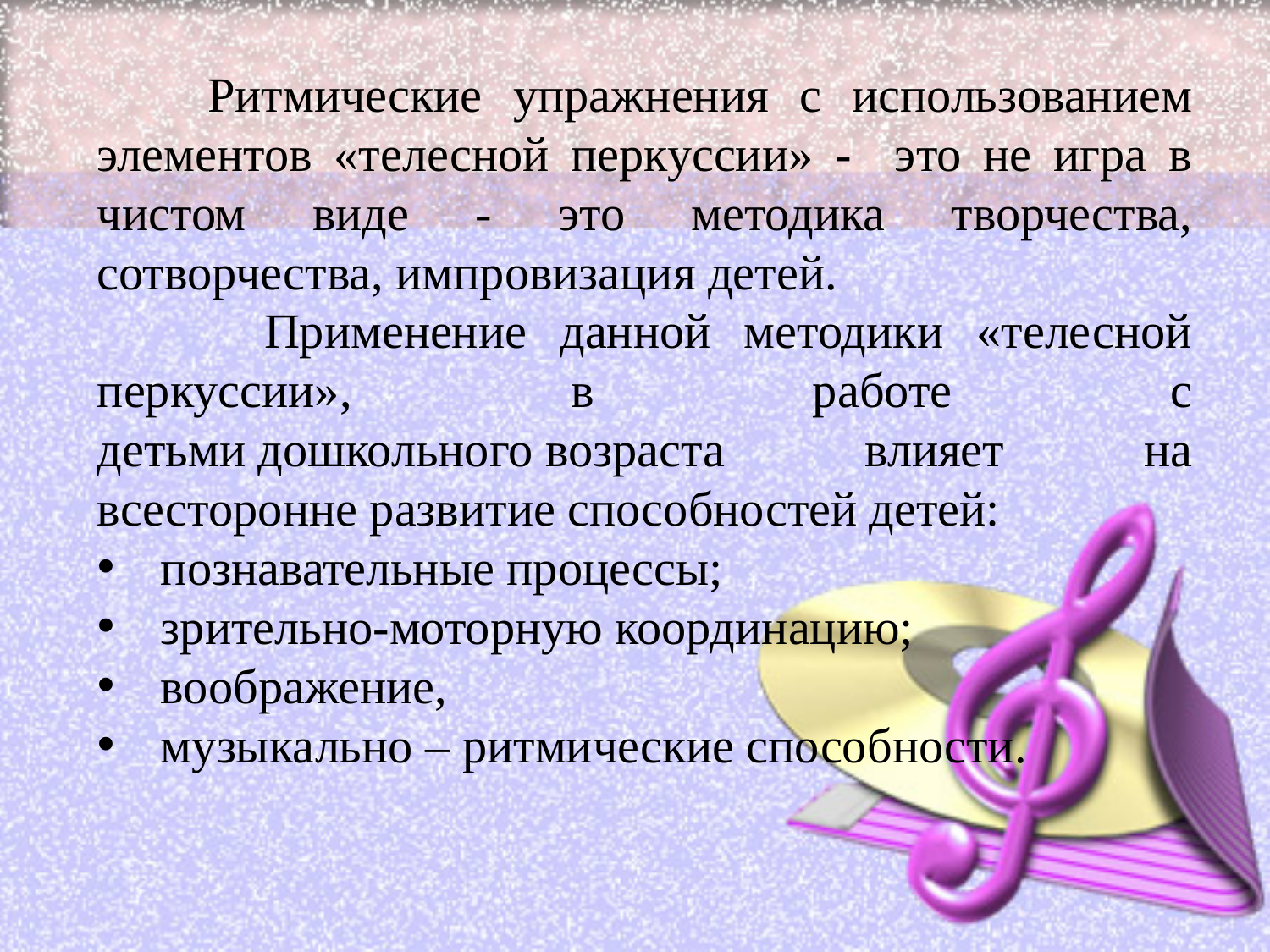

Ритмические упражнения с использованием элементов «телесной перкуссии» -  это не игра в чистом виде - это методика творчества, сотворчества, импровизация детей.
     Применение данной методики «телесной перкуссии», в работе с детьми дошкольного возраста влияет на всесторонне развитие способностей детей:
познавательные процессы;
зрительно-моторную координацию;
воображение,
музыкально – ритмические способности.